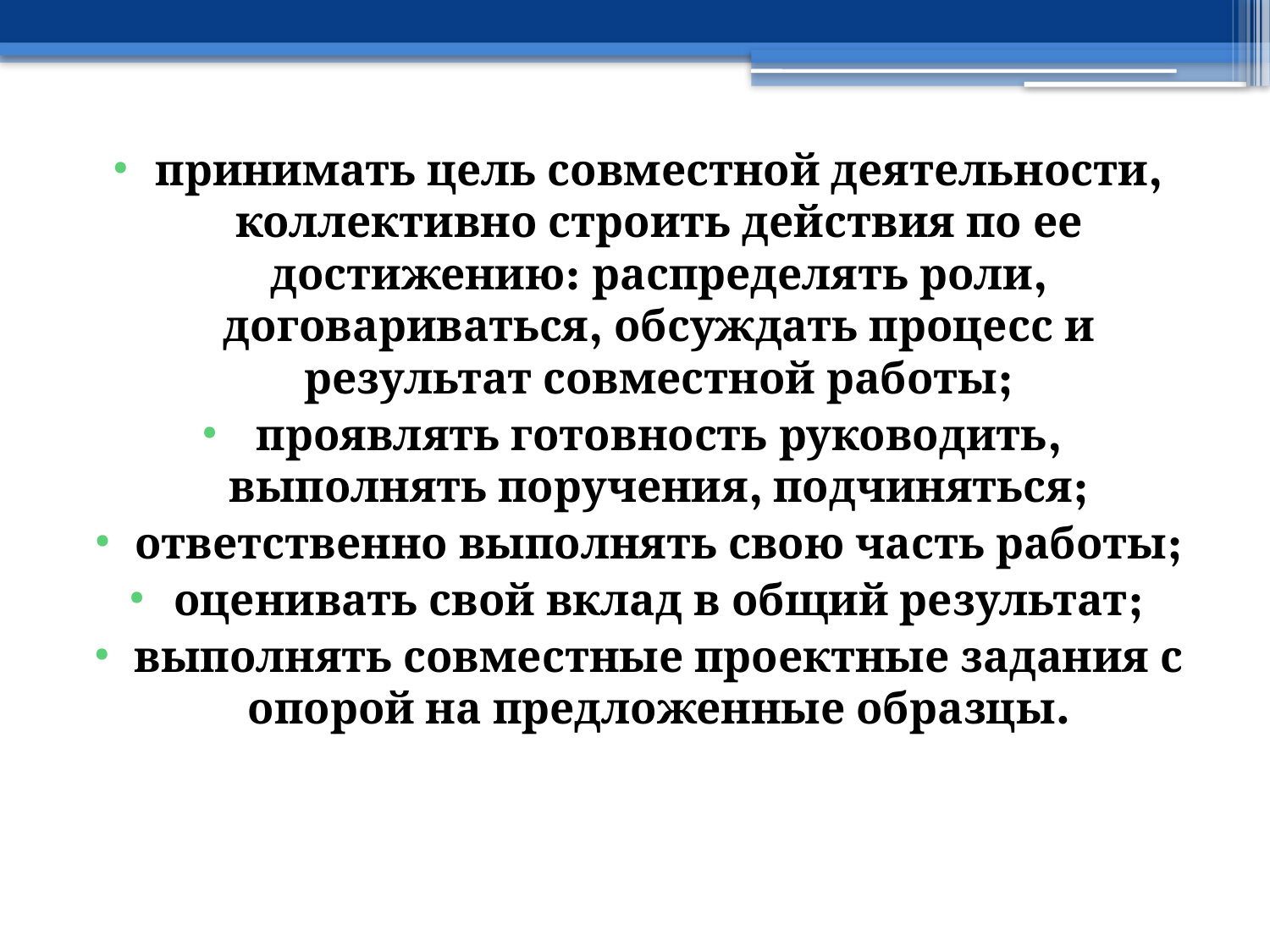

принимать цель совместной деятельности, коллективно строить действия по ее достижению: распределять роли, договариваться, обсуждать процесс и результат совместной работы;
проявлять готовность руководить, выполнять поручения, подчиняться;
ответственно выполнять свою часть работы;
оценивать свой вклад в общий результат;
выполнять совместные проектные задания с опорой на предложенные образцы.

#